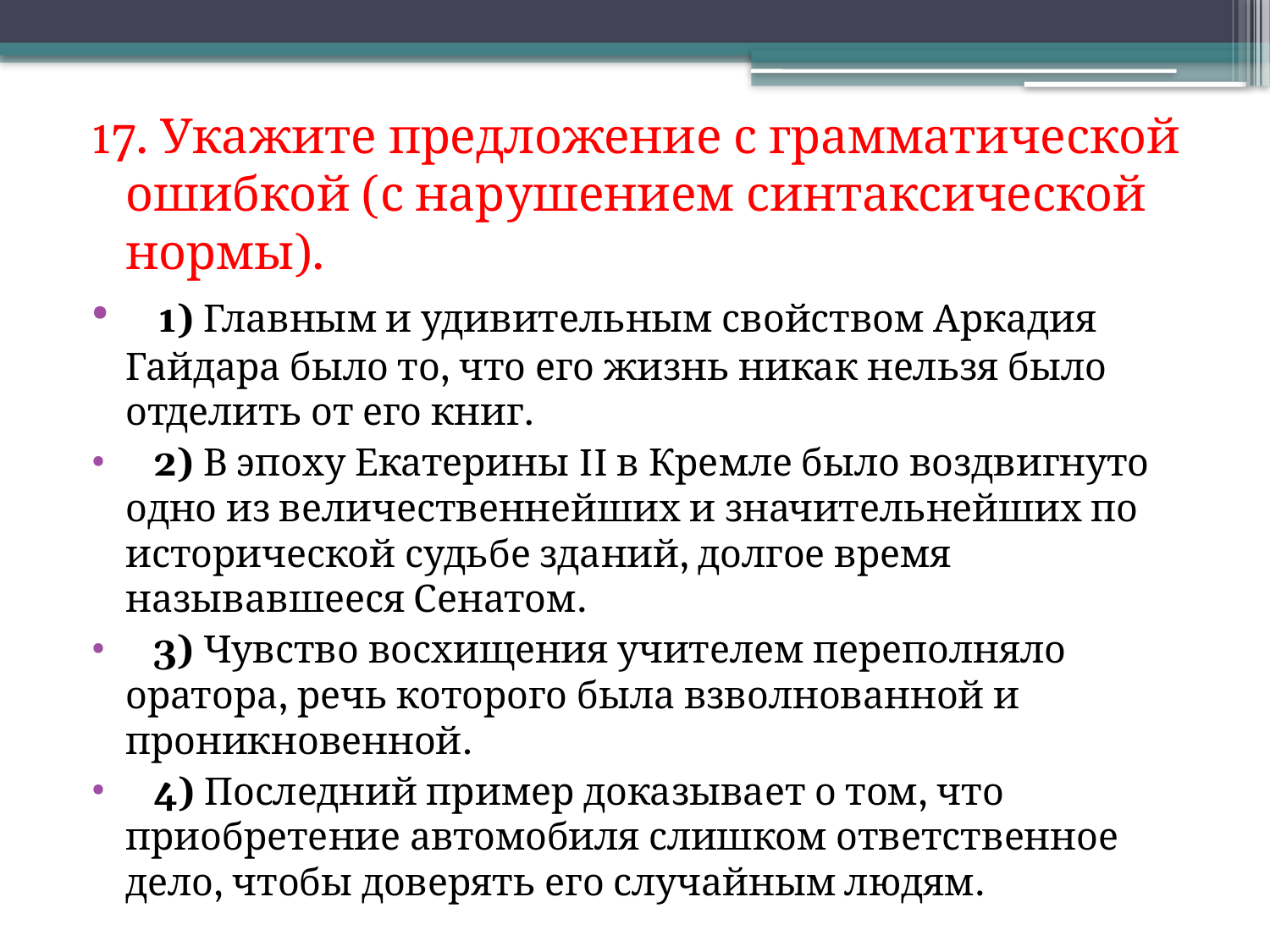

17. Укажите предложение с грамматической ошибкой (с нарушением синтаксической нормы).
   1) Главным и удивительным свойством Аркадия Гайдара было то, что его жизнь никак нельзя было отделить от его книг.
   2) В эпоху Екатерины II в Кремле было воздвигнуто одно из величественнейших и значительнейших по исторической судьбе зданий, долгое время называвшееся Сенатом.
   3) Чувство восхищения учителем переполняло оратора, речь которого была взволнованной и проникновенной.
   4) Последний пример доказывает о том, что приобретение автомобиля слишком ответственное дело, чтобы доверять его случайным людям.